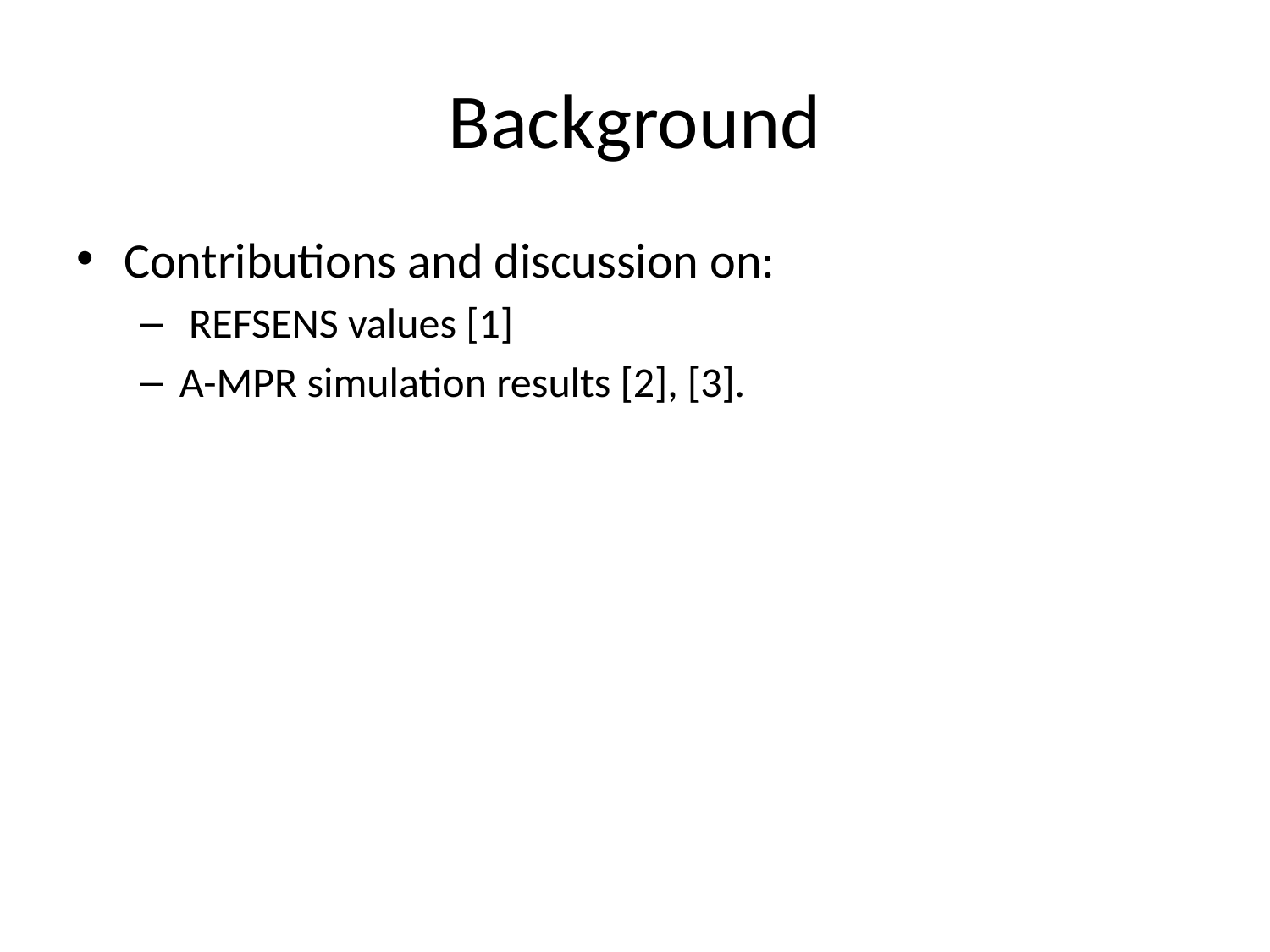

# Background
Contributions and discussion on:
 REFSENS values [1]
A-MPR simulation results [2], [3].